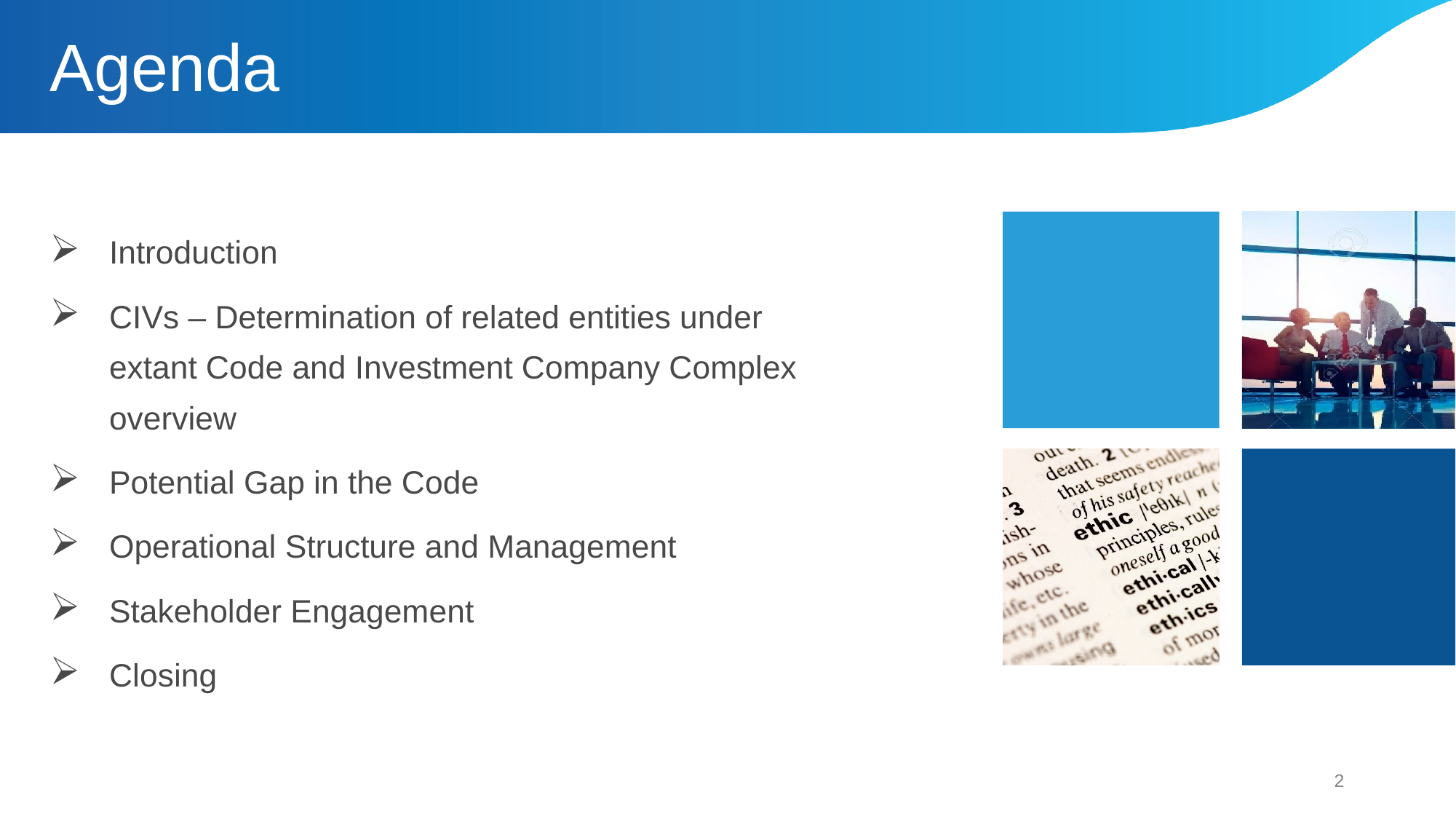

# Agenda
Introduction
CIVs – Determination of related entities under extant Code and Investment Company Complex overview
Potential Gap in the Code
Operational Structure and Management
Stakeholder Engagement
Closing
2